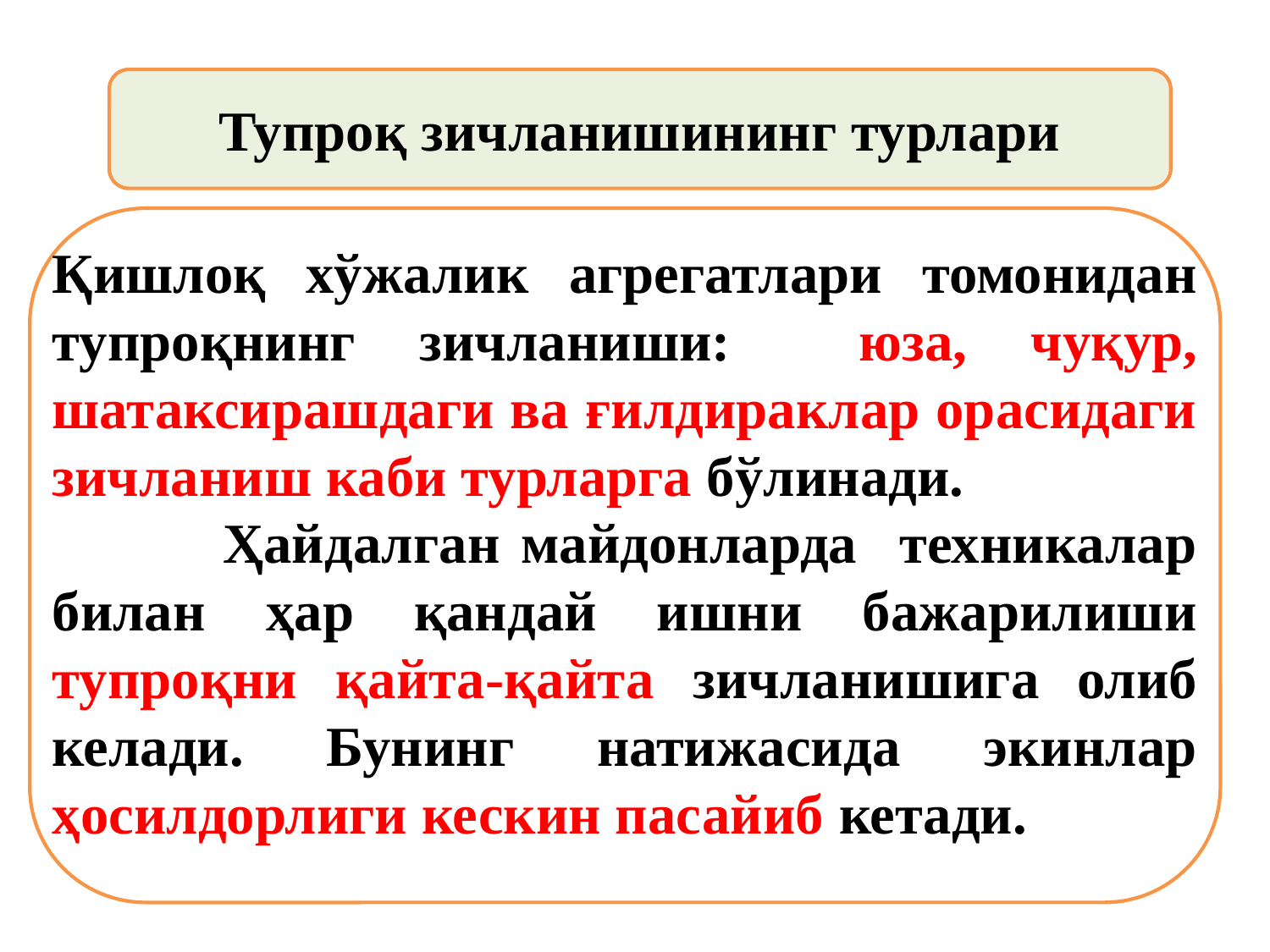

Тупроқ зичланишининг турлари

Қишлоқ хўжалик агрегатлари томонидан тупроқнинг зичланиши:  юза, чуқур, шатаксирашдаги ва ғилдираклар орасидаги зичланиш каби турларга бўлинади.
        Ҳайдалган майдонларда  техникалар билан ҳар қандай ишни бажарилиши тупроқни қайта-қайта зичланишига олиб келади. Бунинг натижасида экинлар ҳосилдорлиги кескин пасайиб кетади.